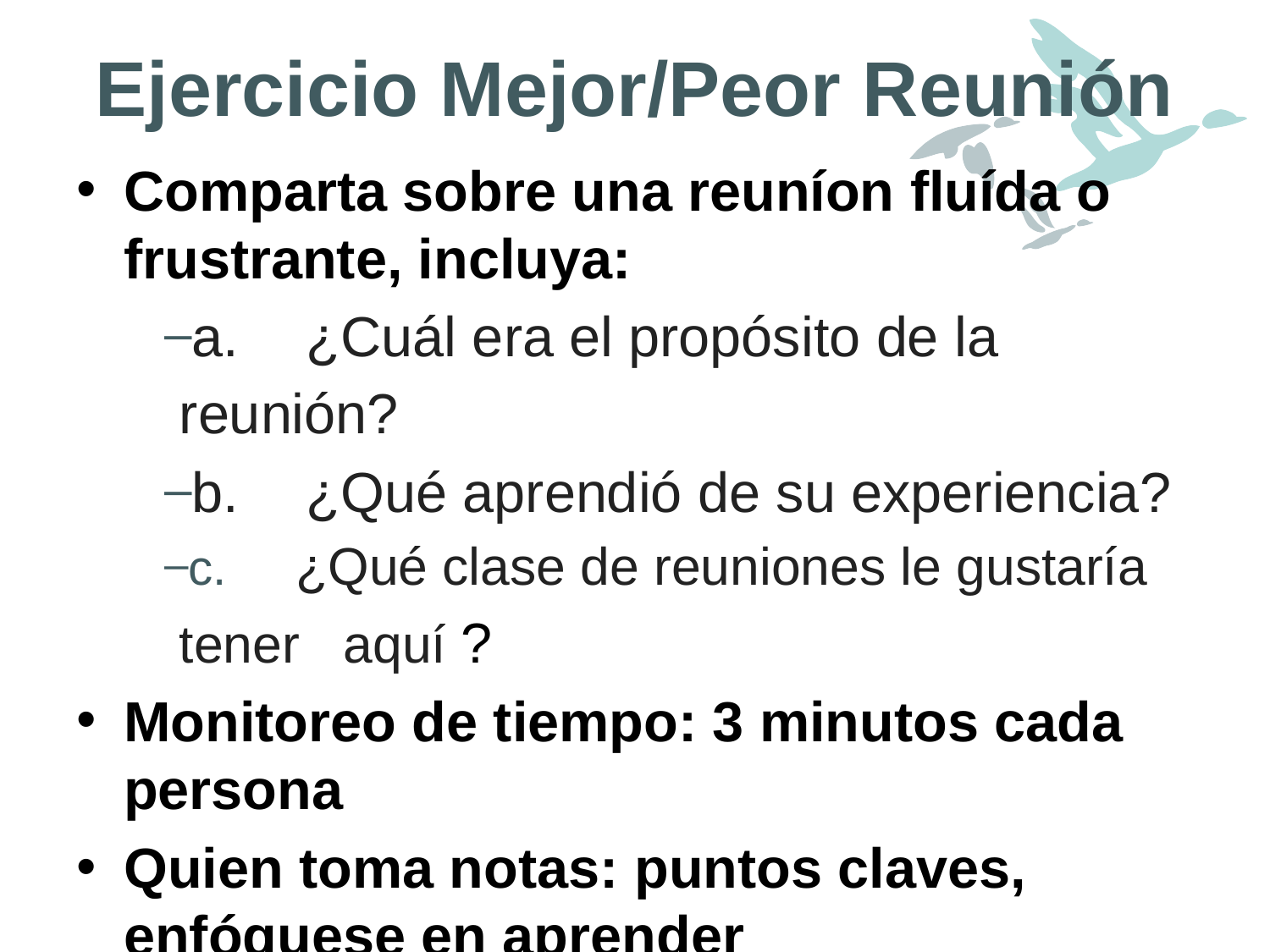

# Ejercicio Mejor/Peor Reunión
Comparta sobre una reuníon fluída o frustrante, incluya:
a. 	¿Cuál era el propósito de la reunión?
b. 	¿Qué aprendió de su experiencia?
c.     ¿Qué clase de reuniones le gustaría tener   aquí ?
Monitoreo de tiempo: 3 minutos cada persona
Quien toma notas: puntos claves, enfóquese en aprender